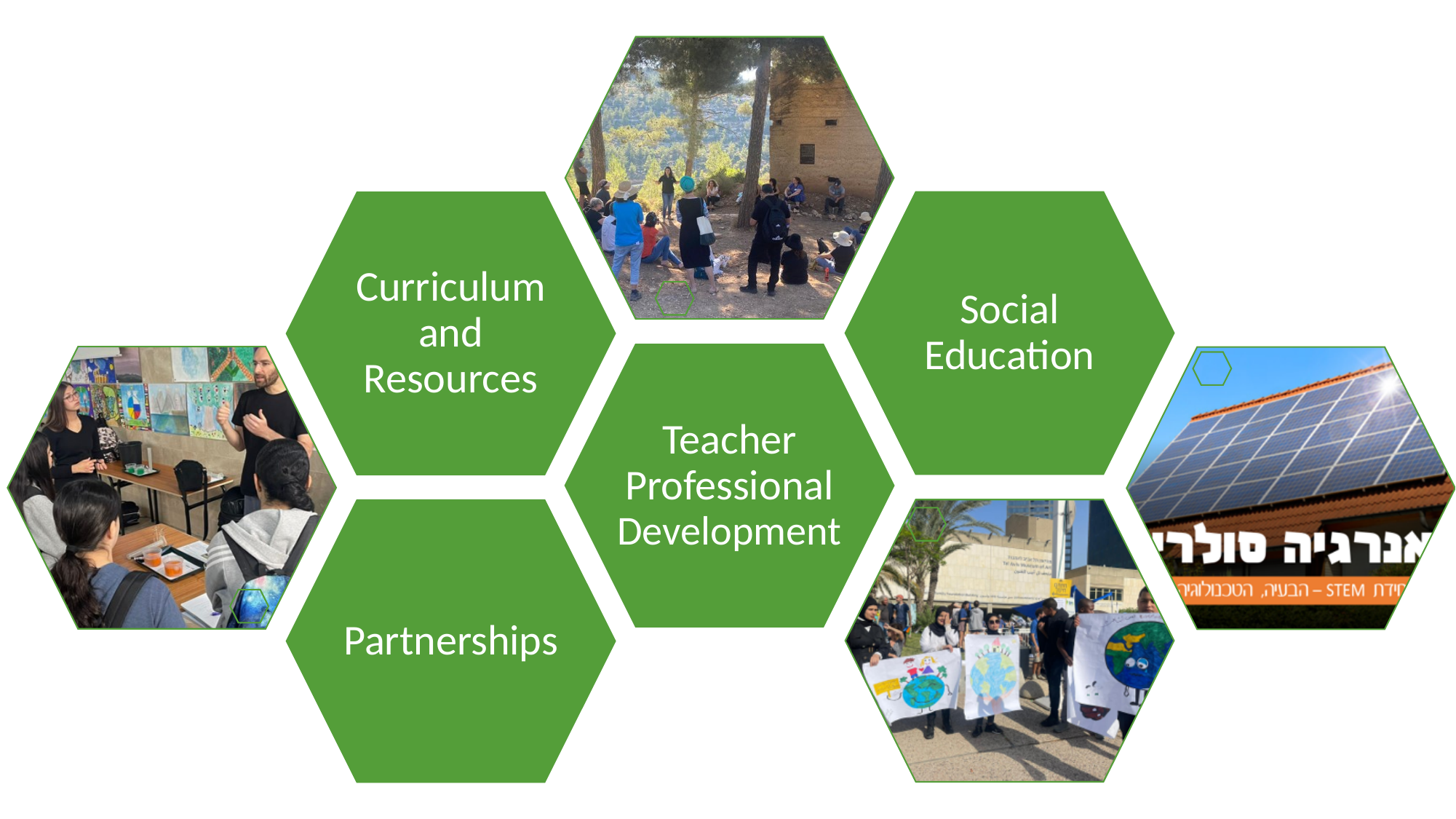

Partnerships
Teacher Professional Development
Curriculum and Resources
Social Education